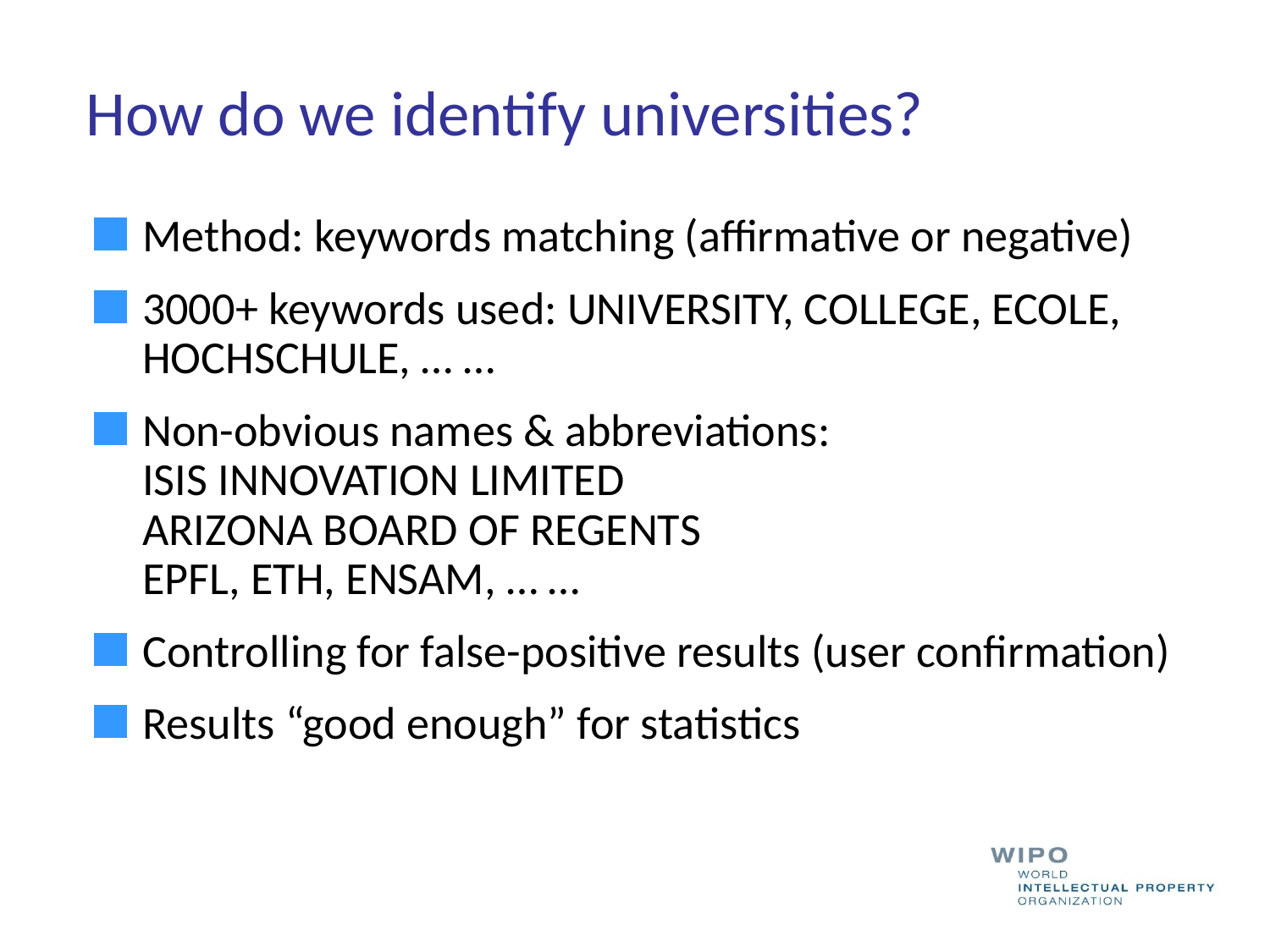

# How do we identify universities?
Method: keywords matching (affirmative or negative)
3000+ keywords used: UNIVERSITY, COLLEGE, ECOLE, HOCHSCHULE, … …
Non-obvious names & abbreviations:
ISIS INNOVATION LIMITED
ARIZONA BOARD OF REGENTS
EPFL, ETH, ENSAM, … …
Controlling for false-positive results (user confirmation)
Results “good enough” for statistics